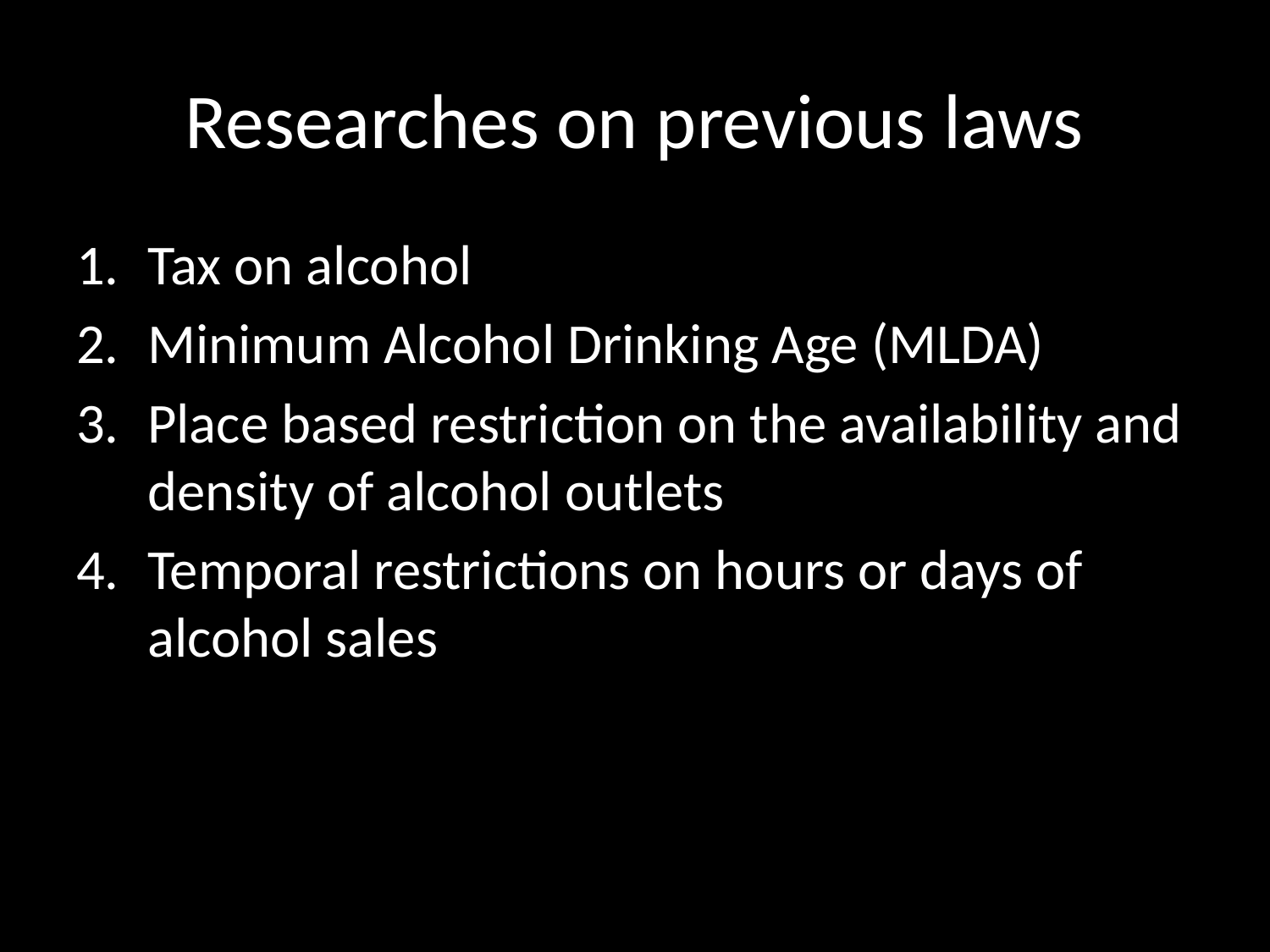

# Researches on previous laws
Tax on alcohol
Minimum Alcohol Drinking Age (MLDA)
Place based restriction on the availability and density of alcohol outlets
Temporal restrictions on hours or days of alcohol sales